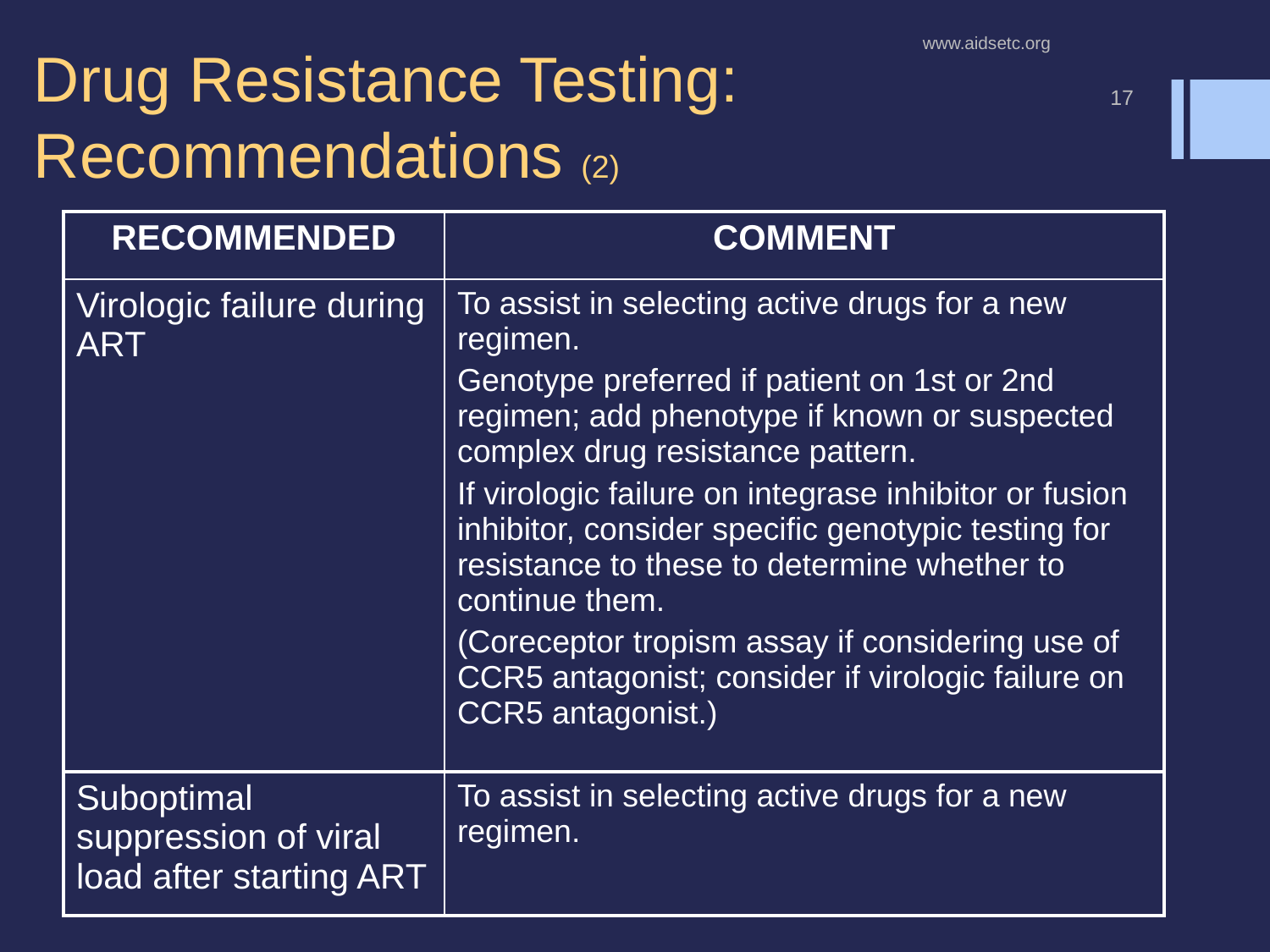

# Drug Resistance Testing: Recommendations (2)
www.aidsetc.org
17
| RECOMMENDED | COMMENT |
| --- | --- |
| Virologic failure during ART | To assist in selecting active drugs for a new regimen. Genotype preferred if patient on 1st or 2nd regimen; add phenotype if known or suspected complex drug resistance pattern. If virologic failure on integrase inhibitor or fusion inhibitor, consider specific genotypic testing for resistance to these to determine whether to continue them. (Coreceptor tropism assay if considering use of CCR5 antagonist; consider if virologic failure on CCR5 antagonist.) |
| Suboptimal suppression of viral load after starting ART | To assist in selecting active drugs for a new regimen. |